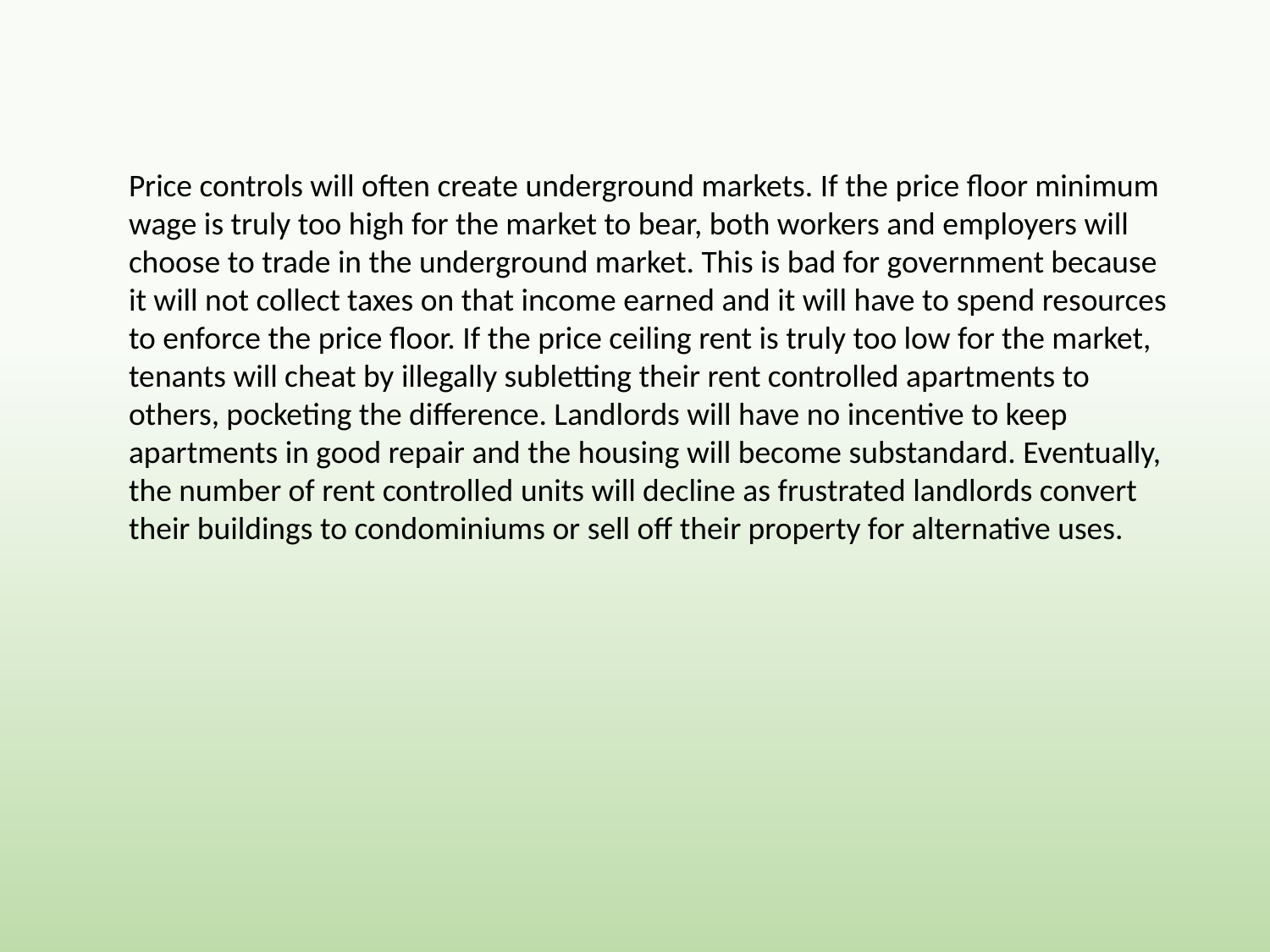

Price controls will often create underground markets. If the price floor minimum wage is truly too high for the market to bear, both workers and employers will choose to trade in the underground market. This is bad for government because it will not collect taxes on that income earned and it will have to spend resources to enforce the price floor. If the price ceiling rent is truly too low for the market, tenants will cheat by illegally subletting their rent controlled apartments to others, pocketing the difference. Landlords will have no incentive to keep apartments in good repair and the housing will become substandard. Eventually, the number of rent controlled units will decline as frustrated landlords convert their buildings to condominiums or sell off their property for alternative uses.